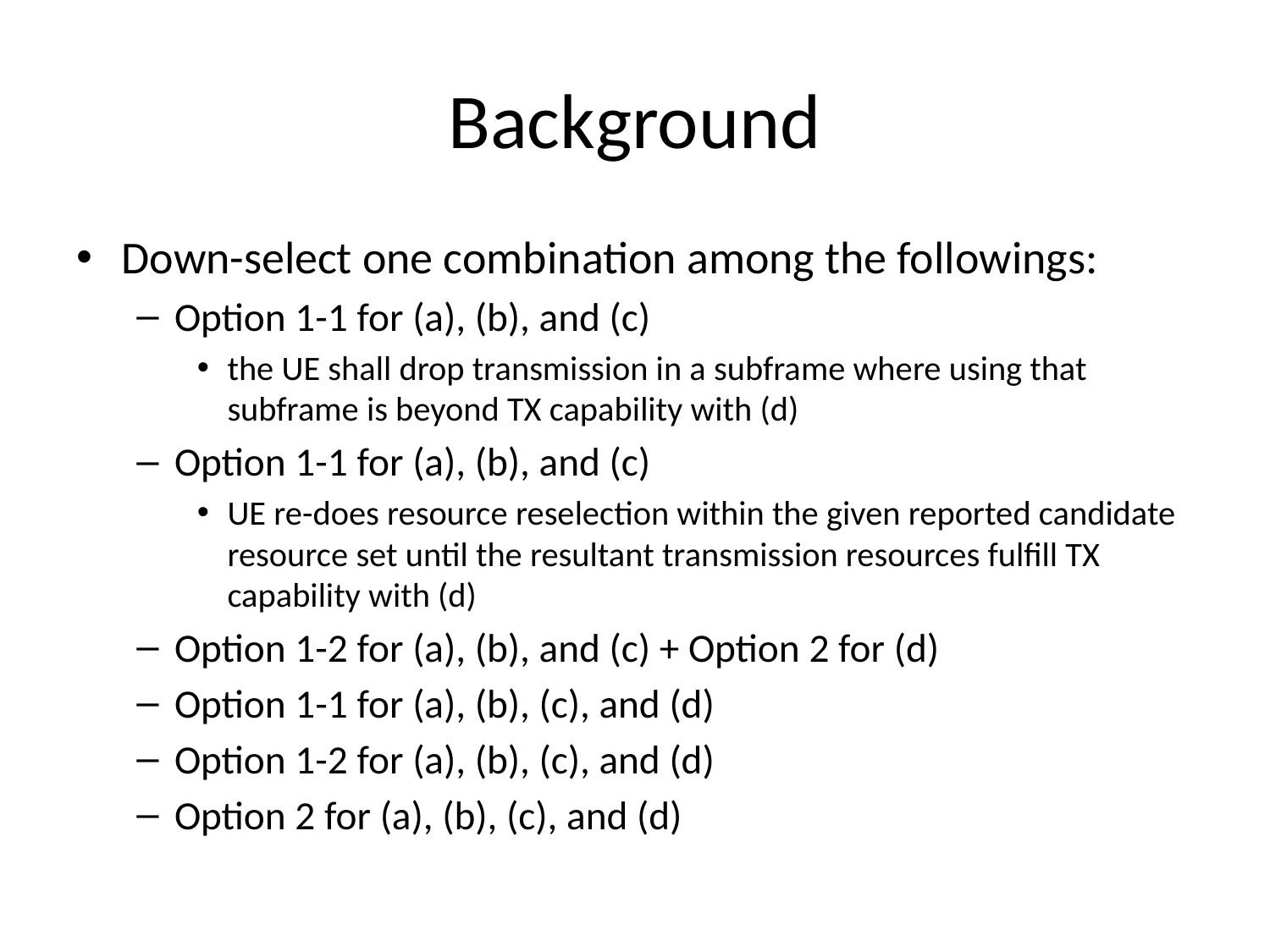

# Background
Down-select one combination among the followings:
Option 1-1 for (a), (b), and (c)
the UE shall drop transmission in a subframe where using that subframe is beyond TX capability with (d)
Option 1-1 for (a), (b), and (c)
UE re-does resource reselection within the given reported candidate resource set until the resultant transmission resources fulfill TX capability with (d)
Option 1-2 for (a), (b), and (c) + Option 2 for (d)
Option 1-1 for (a), (b), (c), and (d)
Option 1-2 for (a), (b), (c), and (d)
Option 2 for (a), (b), (c), and (d)